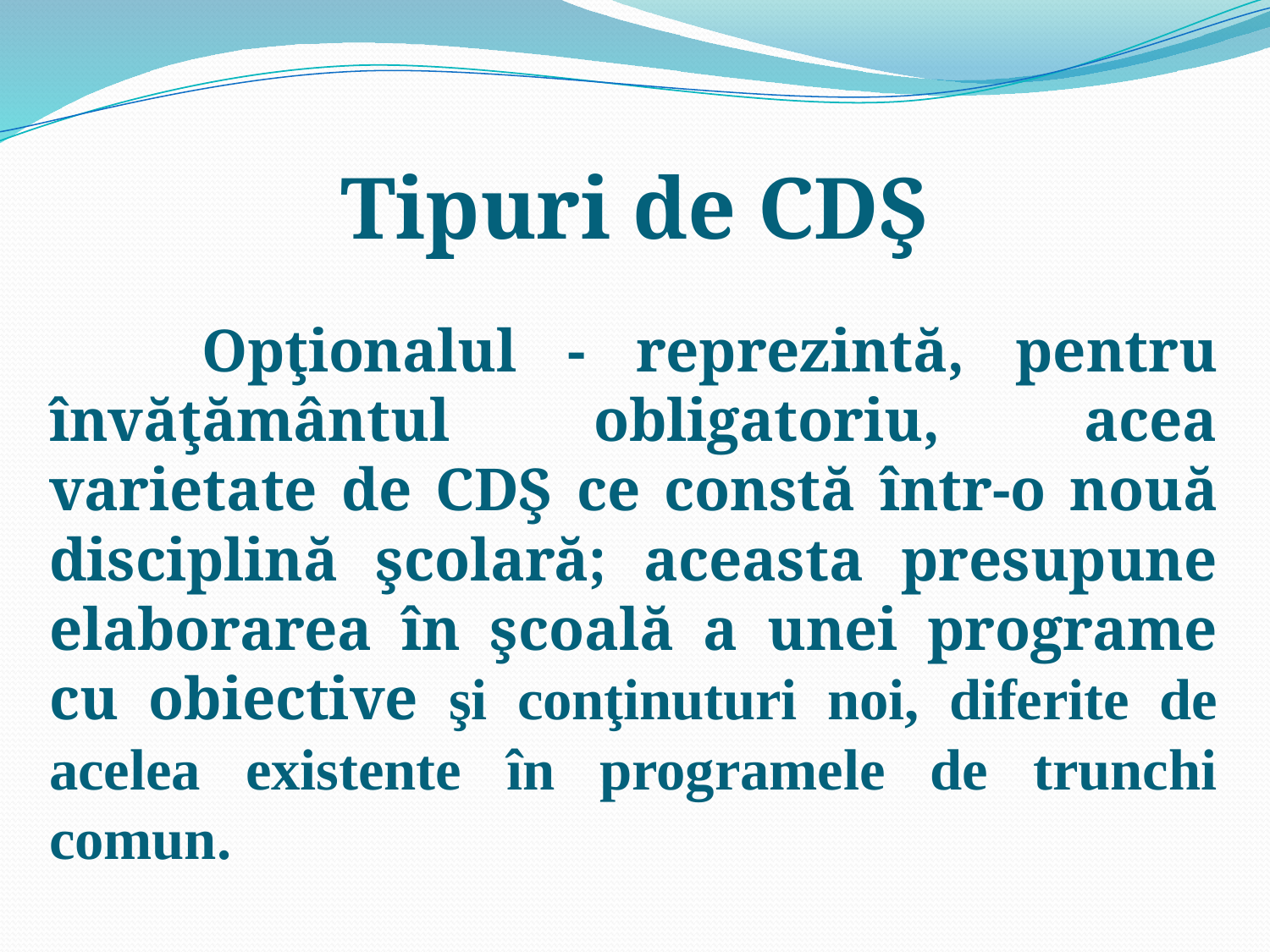

# Tipuri de CDŞ
	   Opţionalul - reprezintă, pentru învăţământul obligatoriu, acea varietate de CDŞ ce constă într-o nouă disciplină şcolară; aceasta presupune elaborarea în şcoală a unei programe cu obiective şi conţinuturi noi, diferite de acelea existente în programele de trunchi comun.